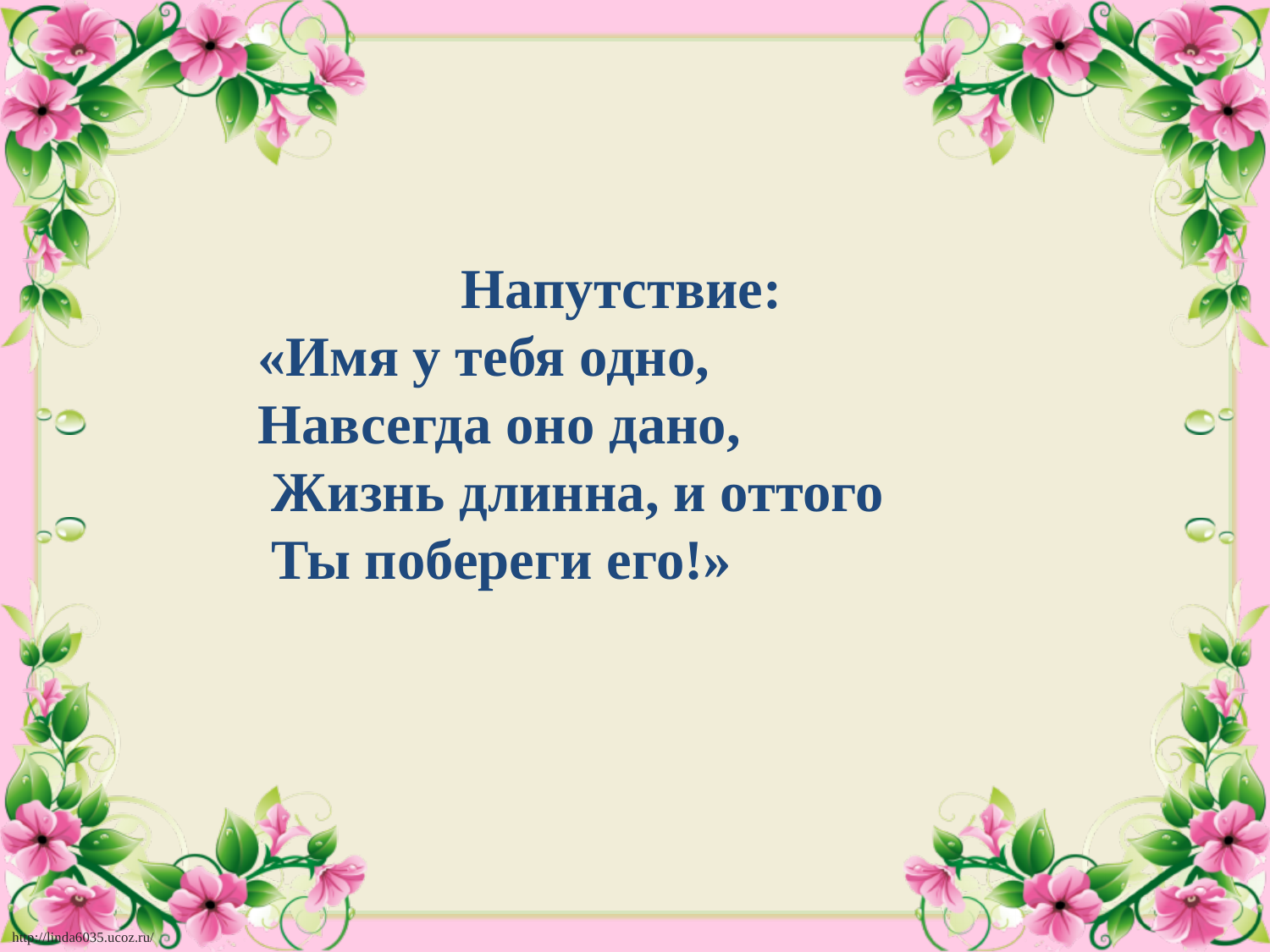

Напутствие:
«Имя у тебя одно,
Навсегда оно дано,
 Жизнь длинна, и оттого
 Ты побереги его!»